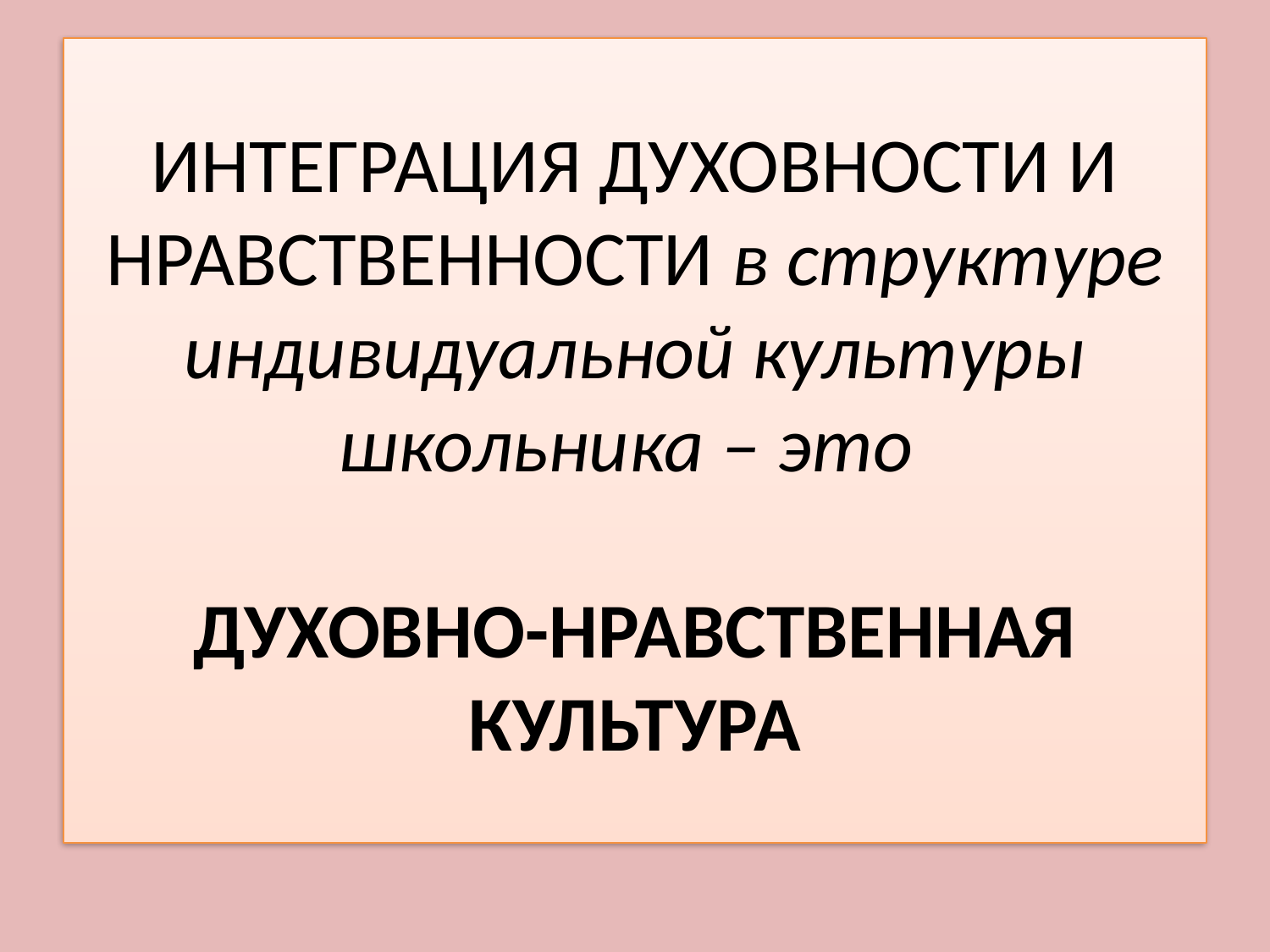

# ИНТЕГРАЦИЯ ДУХОВНОСТИ И НРАВСТВЕННОСТИ в структуре индивидуальной культуры школьника – это ДУХОВНО-НРАВСТВЕННАЯ КУЛЬТУРА